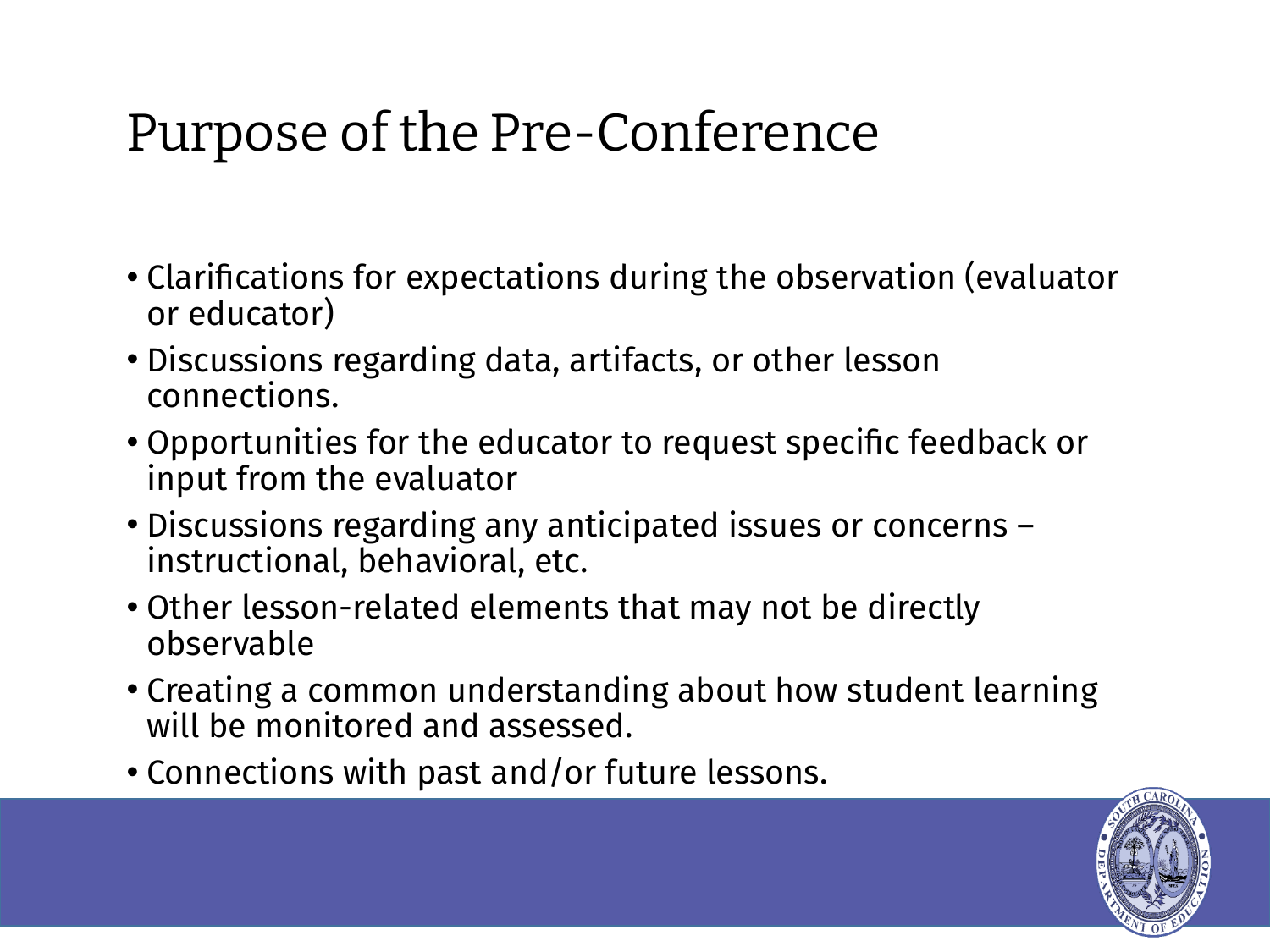

# Purpose of the Pre-Conference
Clarifications for expectations during the observation (evaluator or educator)
Discussions regarding data, artifacts, or other lesson connections.
Opportunities for the educator to request specific feedback or input from the evaluator
Discussions regarding any anticipated issues or concerns – instructional, behavioral, etc.
Other lesson-related elements that may not be directly observable
Creating a common understanding about how student learning will be monitored and assessed.
Connections with past and/or future lessons.